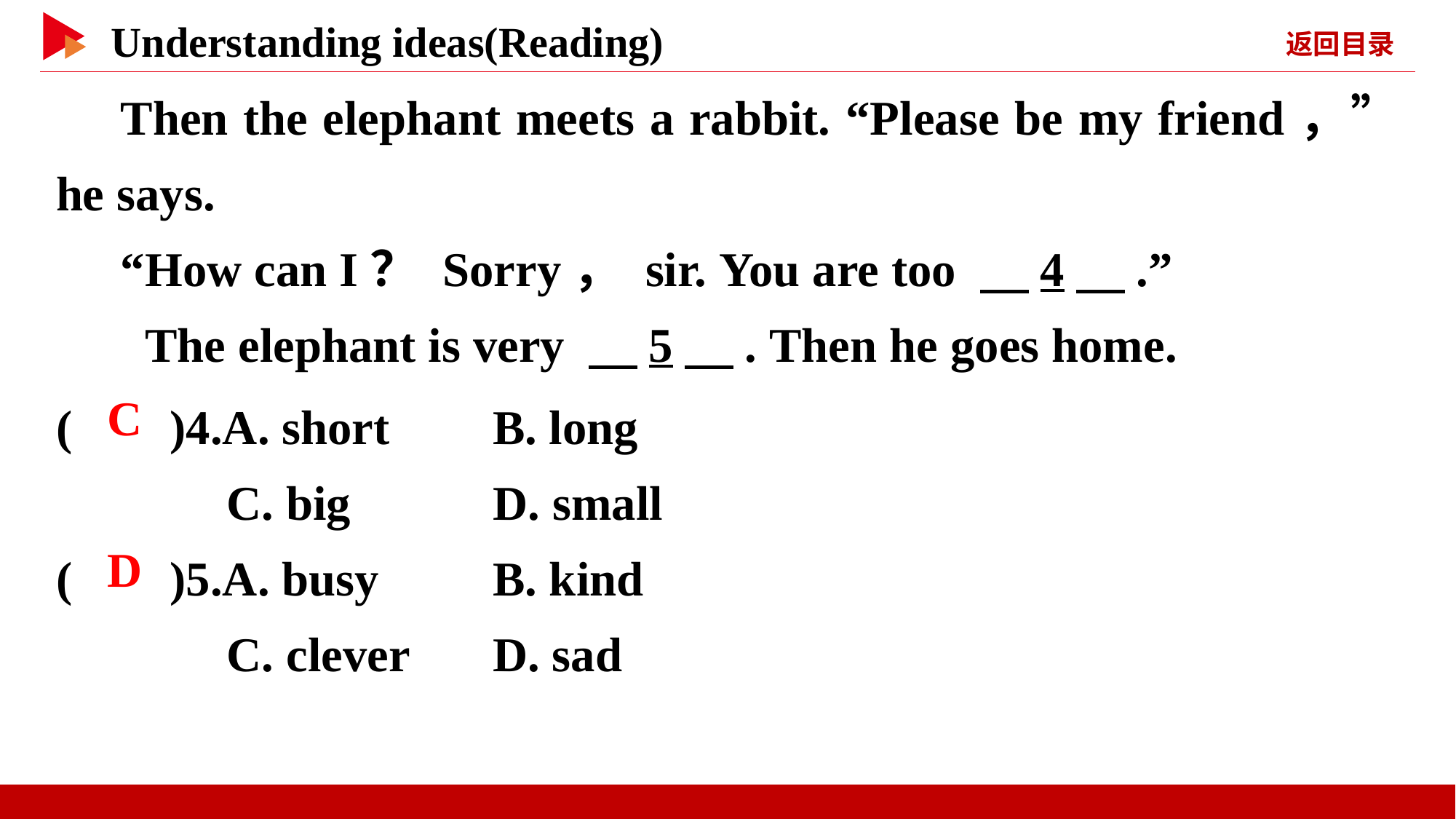

Then the elephant meets a rabbit. “Please be my friend，” he says.
“How can I？ Sorry， sir. You are too 　4　.”
  The elephant is very 　5　. Then he goes home.
(        )4.A. short	B. long
              C. big	         D. small
(        )5.A. busy 	B. kind
              C. clever	D. sad
   C
   D